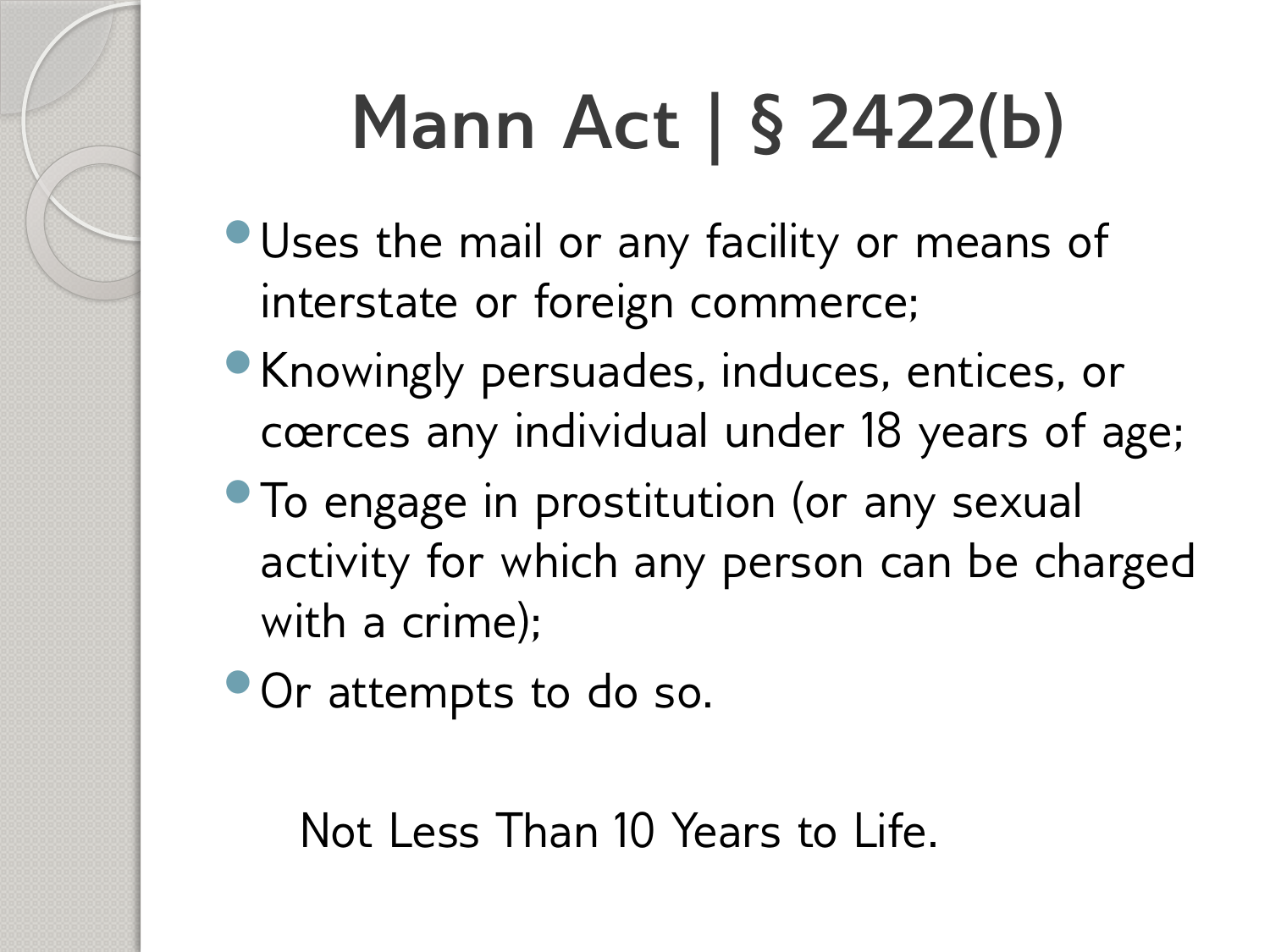

# Mann Act | § 2422(b)
Uses the mail or any facility or means of interstate or foreign commerce;
Knowingly persuades, induces, entices, or coerces any individual under 18 years of age;
To engage in prostitution (or any sexual activity for which any person can be charged with a crime);
Or attempts to do so.

Not Less Than 10 Years to Life.